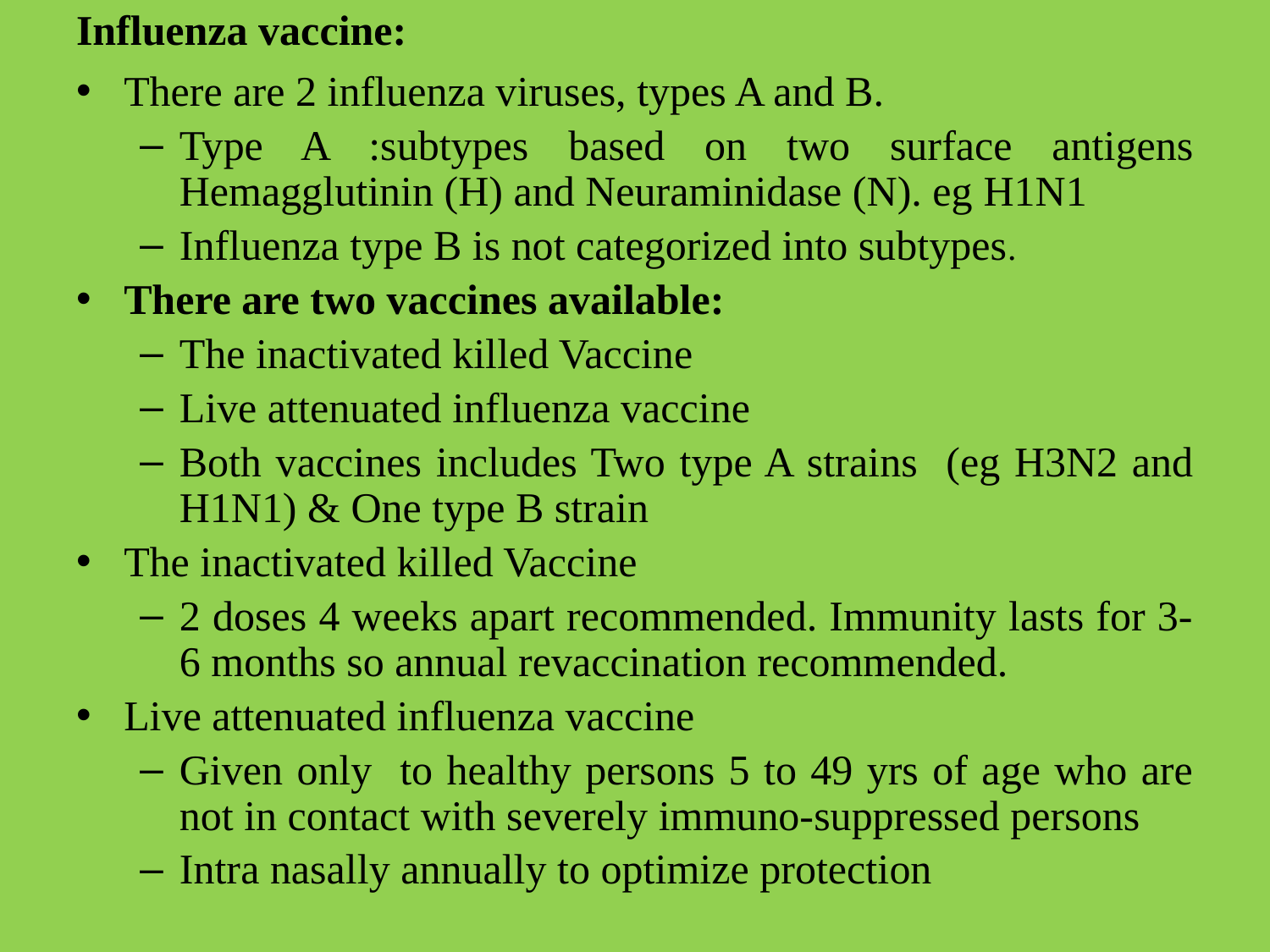

# Influenza vaccine:
There are 2 influenza viruses, types A and B.
Type A :subtypes based on two surface antigens Hemagglutinin (H) and Neuraminidase (N). eg H1N1
Influenza type B is not categorized into subtypes.
There are two vaccines available:
The inactivated killed Vaccine
Live attenuated influenza vaccine
Both vaccines includes Two type A strains  (eg H3N2 and H1N1) & One type B strain
The inactivated killed Vaccine
2 doses 4 weeks apart recommended. Immunity lasts for 3-6 months so annual revaccination recommended.
Live attenuated influenza vaccine
Given only  to healthy persons 5 to 49 yrs of age who are not in contact with severely immuno-suppressed persons
Intra nasally annually to optimize protection